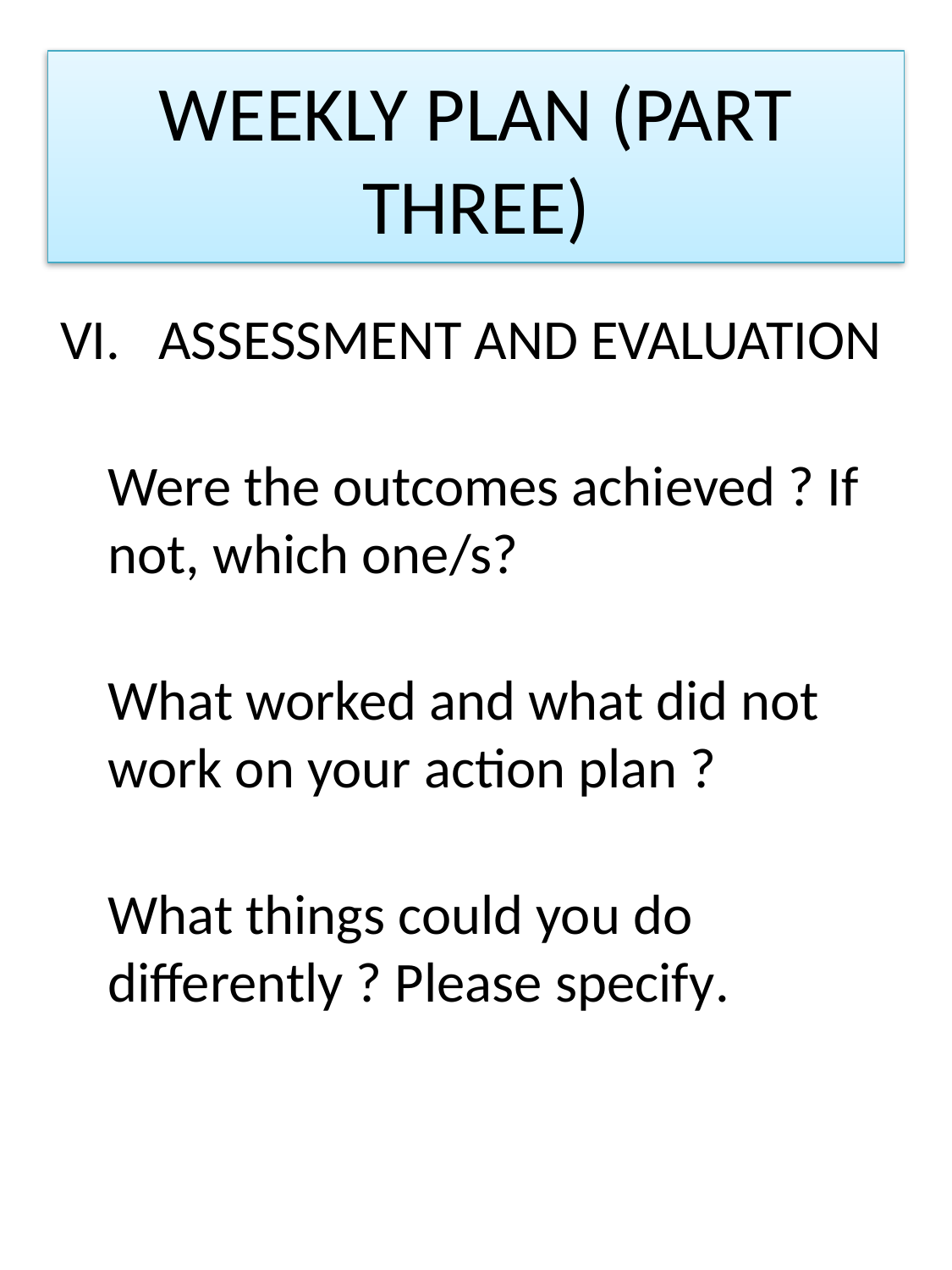

# WEEKLY PLAN (PART THREE)
VI.   ASSESSMENT AND EVALUATION
 
Were the outcomes achieved ? If not, which one/s?
What worked and what did not work on your action plan ?
What things could you do differently ? Please specify.